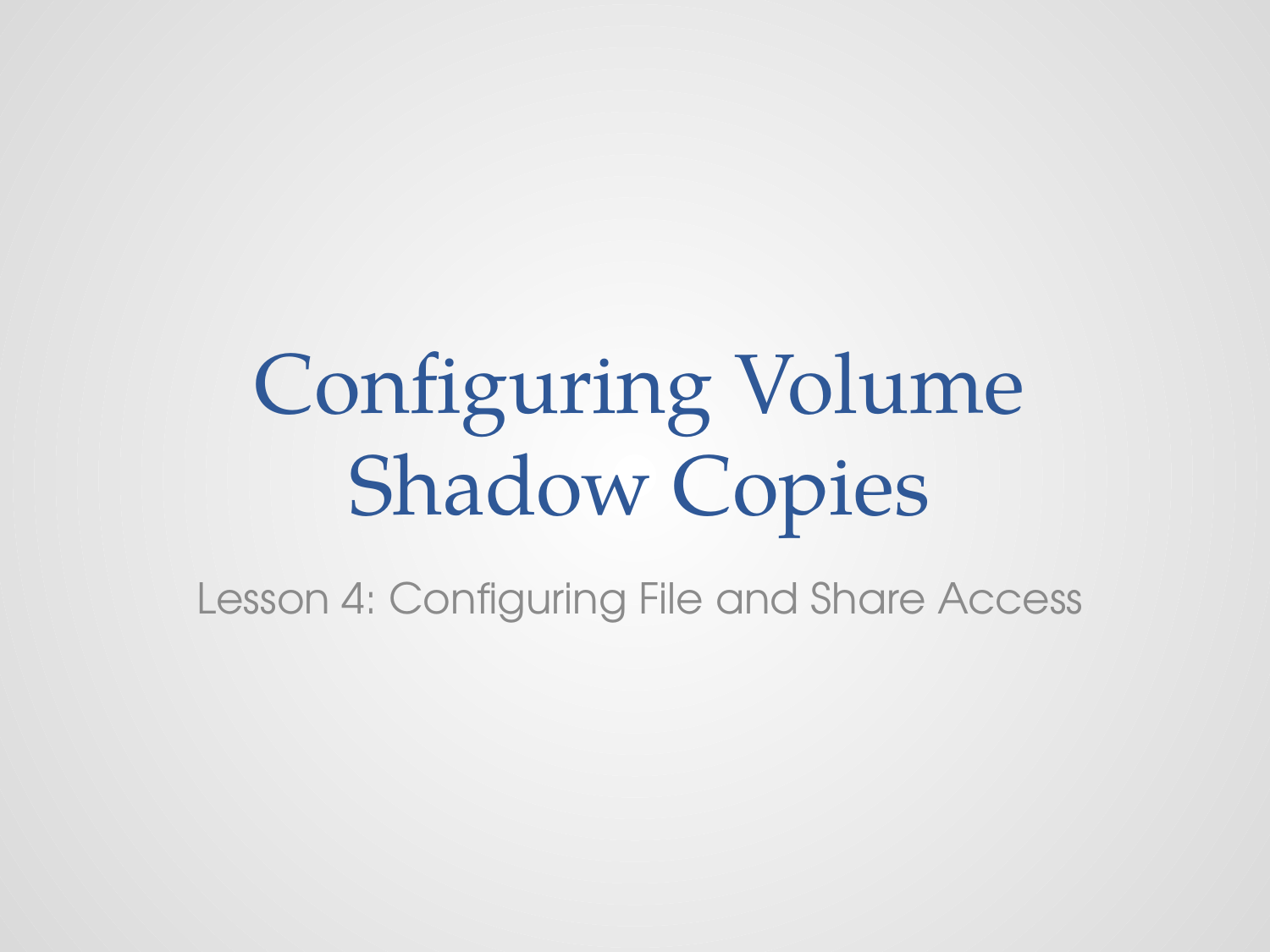

# Configuring Volume Shadow Copies
Lesson 4: Configuring File and Share Access
© 2013 John Wiley & Sons, Inc.
43